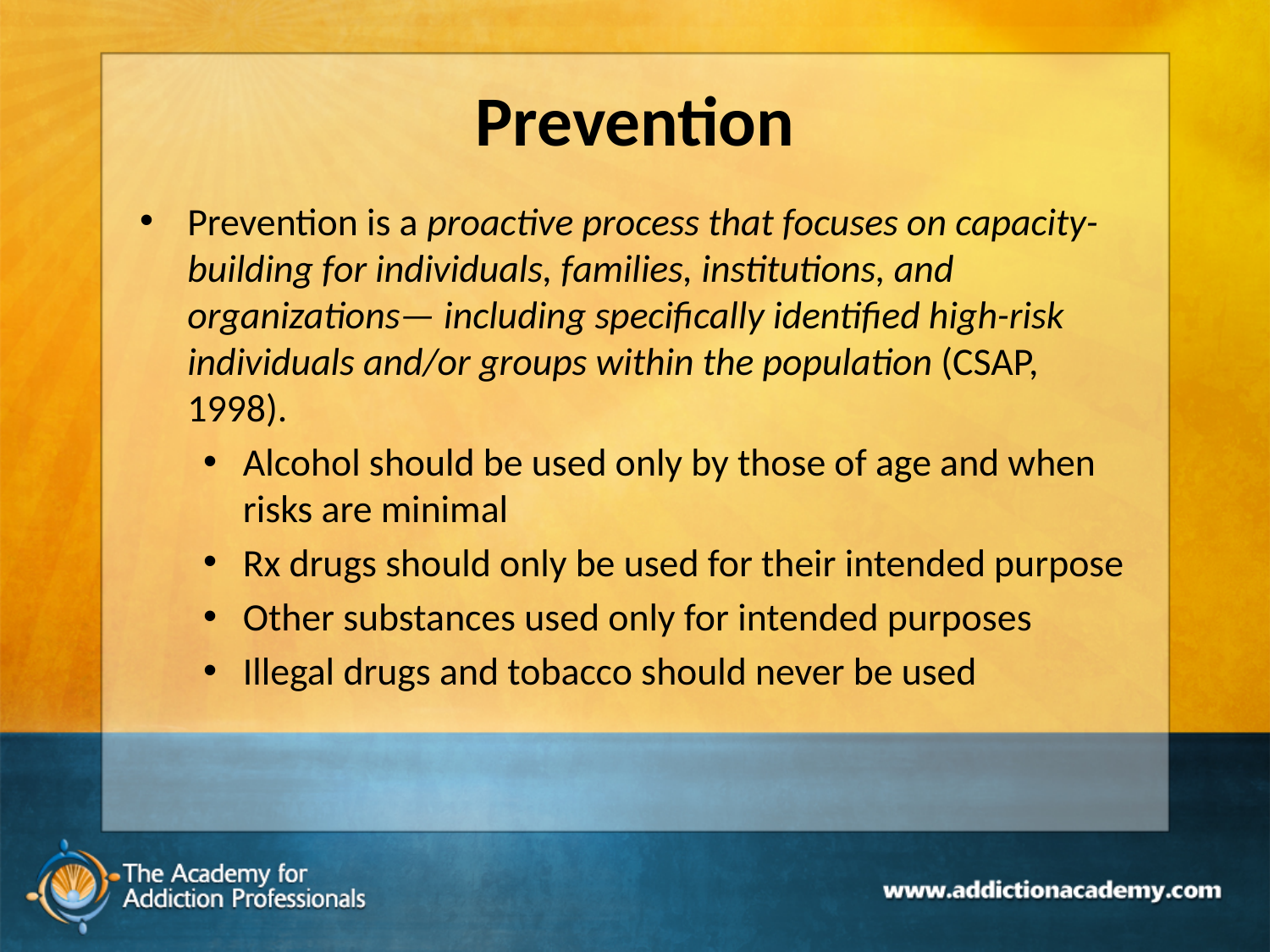

# Prevention
Prevention is a proactive process that focuses on capacity-building for individuals, families, institutions, and organizations— including specifically identified high-risk individuals and/or groups within the population (CSAP, 1998).
Alcohol should be used only by those of age and when risks are minimal
Rx drugs should only be used for their intended purpose
Other substances used only for intended purposes
Illegal drugs and tobacco should never be used